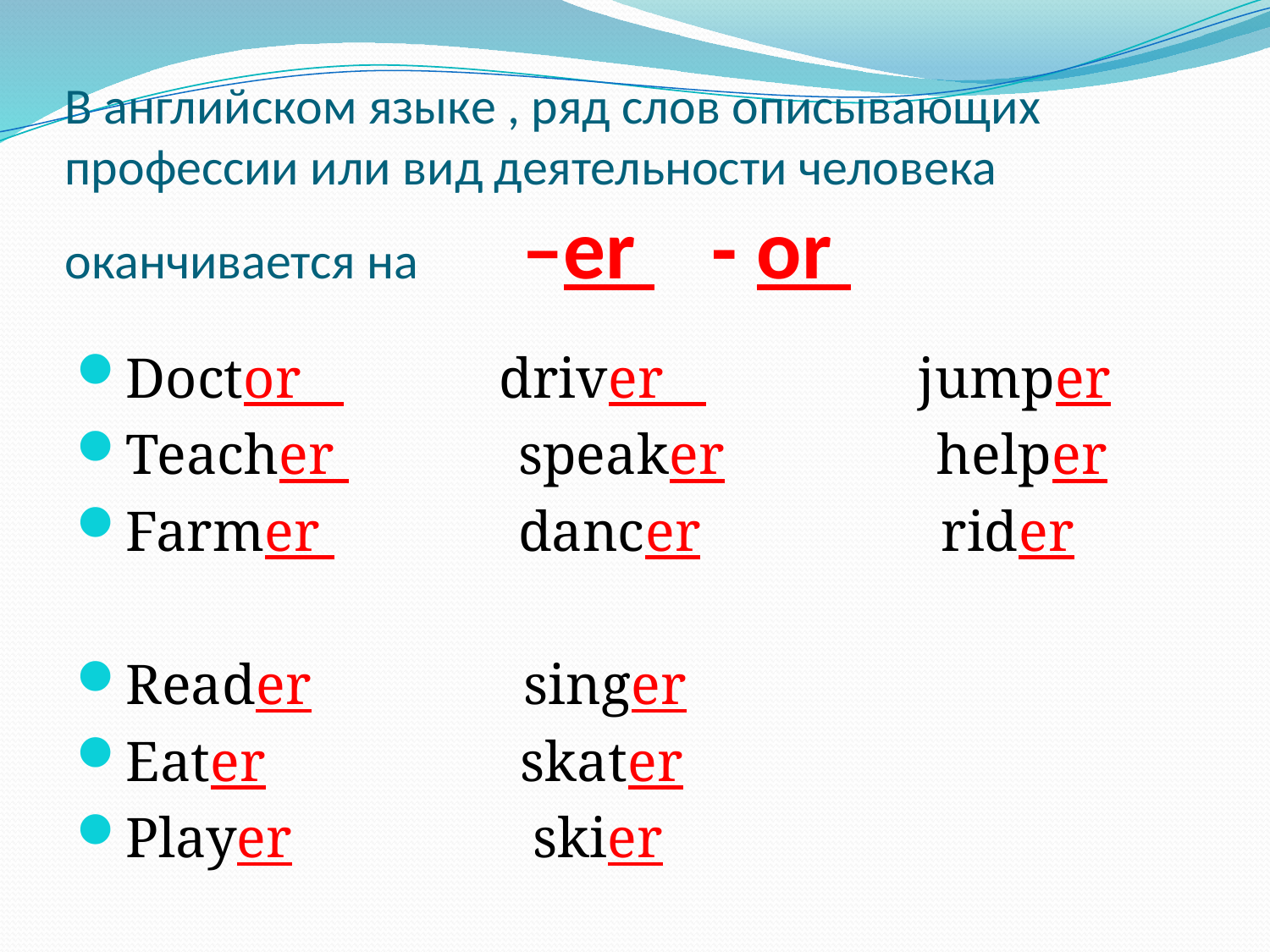

# В английском языке , ряд слов описывающих профессии или вид деятельности человека оканчивается на         –er    - or

Doctor              driver                  jumper
Teacher             speaker               helper
Farmer              dancer                 rider

Reader               singer
Eater                  skater
Player                 skier